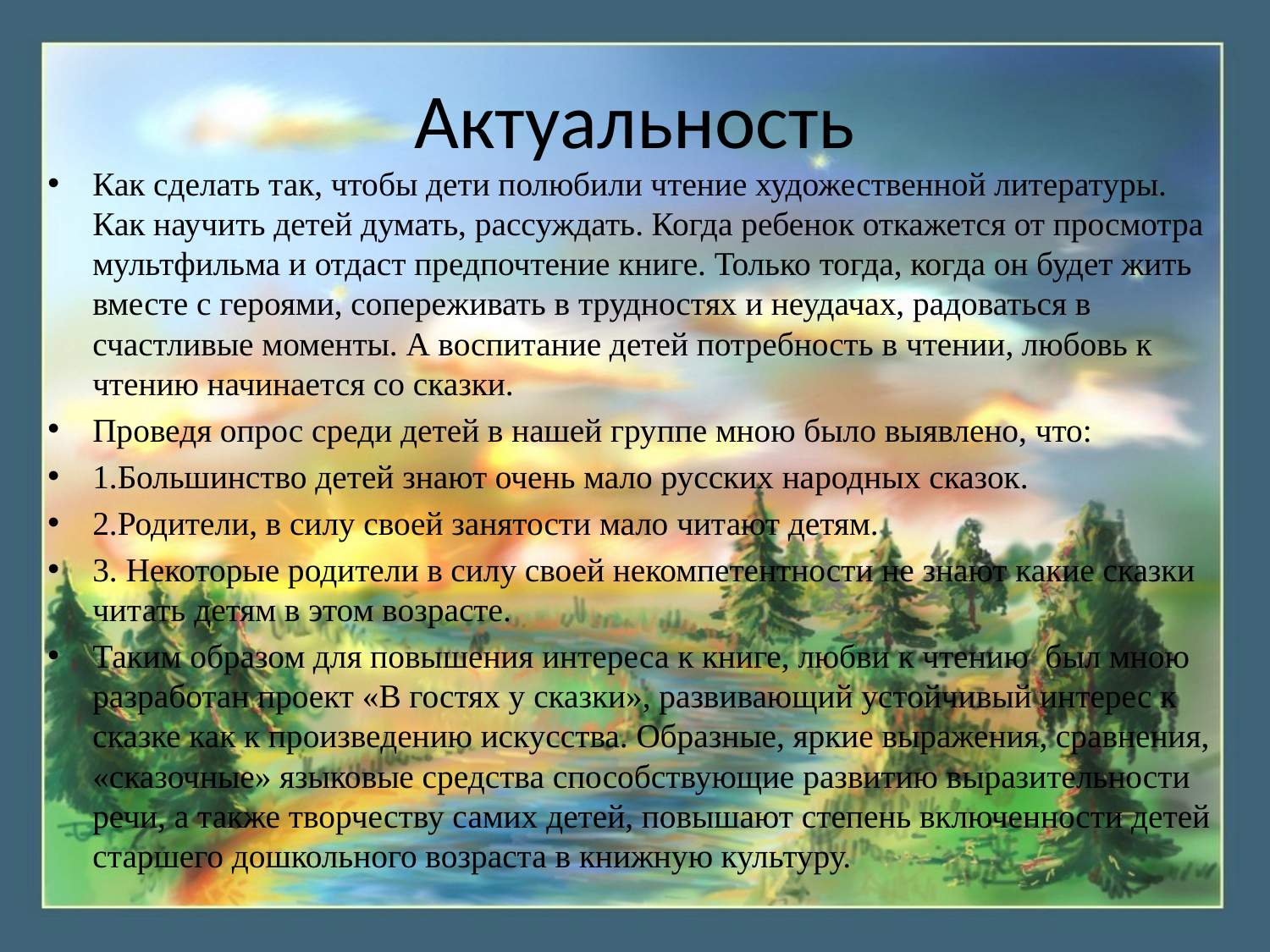

# Актуальность
Как сделать так, чтобы дети полюбили чтение художественной литературы. Как научить детей думать, рассуждать. Когда ребенок откажется от просмотра мультфильма и отдаст предпочтение книге. Только тогда, когда он будет жить вместе с героями, сопереживать в трудностях и неудачах, радоваться в счастливые моменты. А воспитание детей потребность в чтении, любовь к чтению начинается со сказки.
Проведя опрос среди детей в нашей группе мною было выявлено, что:
1.Большинство детей знают очень мало русских народных сказок.
2.Родители, в силу своей занятости мало читают детям.
3. Некоторые родители в силу своей некомпетентности не знают какие сказки читать детям в этом возрасте.
Таким образом для повышения интереса к книге, любви к чтению  был мною разработан проект «В гостях у сказки», развивающий устойчивый интерес к сказке как к произведению искусства. Образные, яркие выражения, сравнения, «сказочные» языковые средства способствующие развитию выразительности речи, а также творчеству самих детей, повышают степень включенности детей старшего дошкольного возраста в книжную культуру.